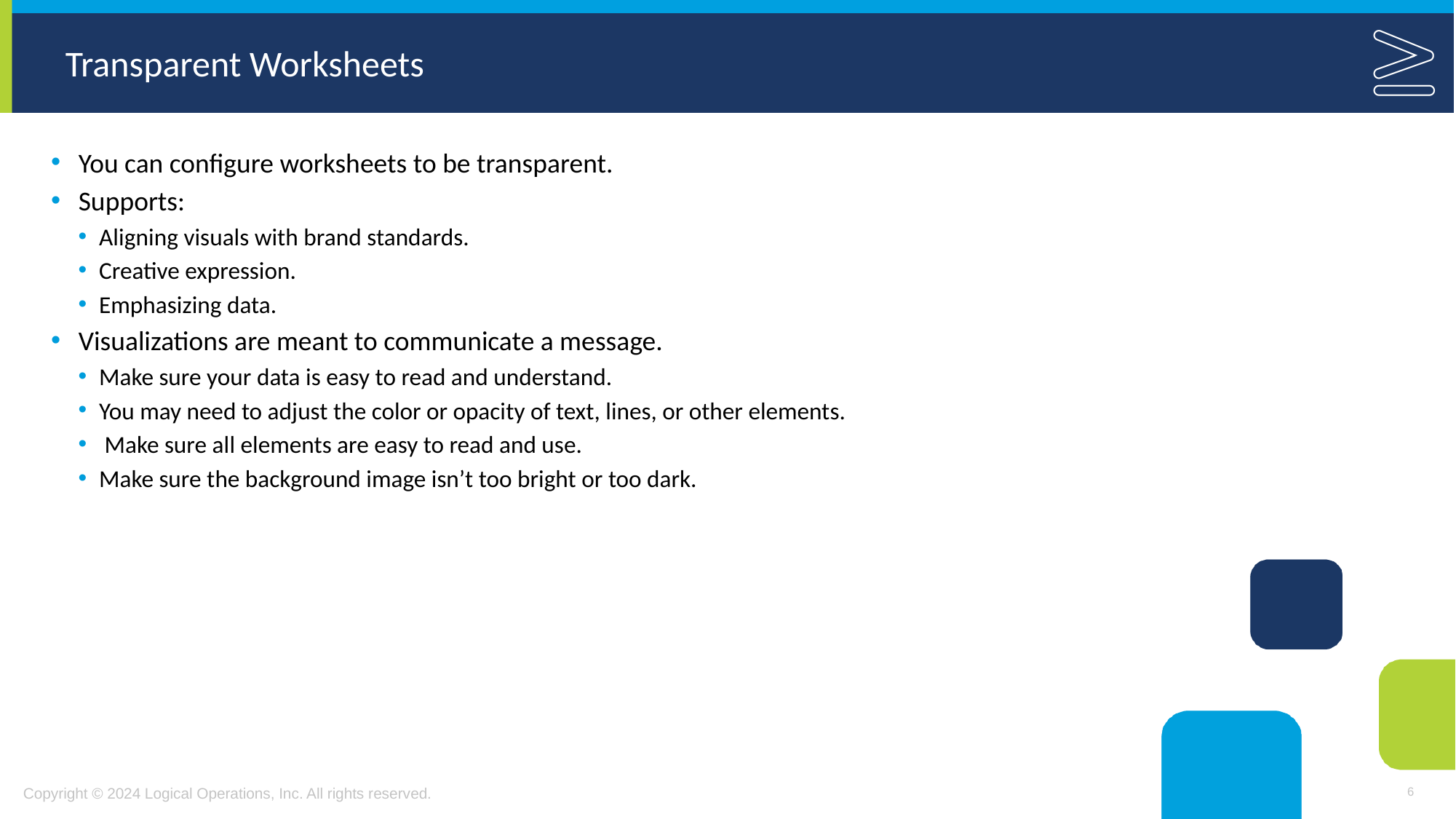

# Transparent Worksheets

You can configure worksheets to be transparent.
Supports:
Aligning visuals with brand standards.
Creative expression.
Emphasizing data.
Visualizations are meant to communicate a message.
Make sure your data is easy to read and understand.
You may need to adjust the color or opacity of text, lines, or other elements.
 Make sure all elements are easy to read and use.
Make sure the background image isn’t too bright or too dark.
6